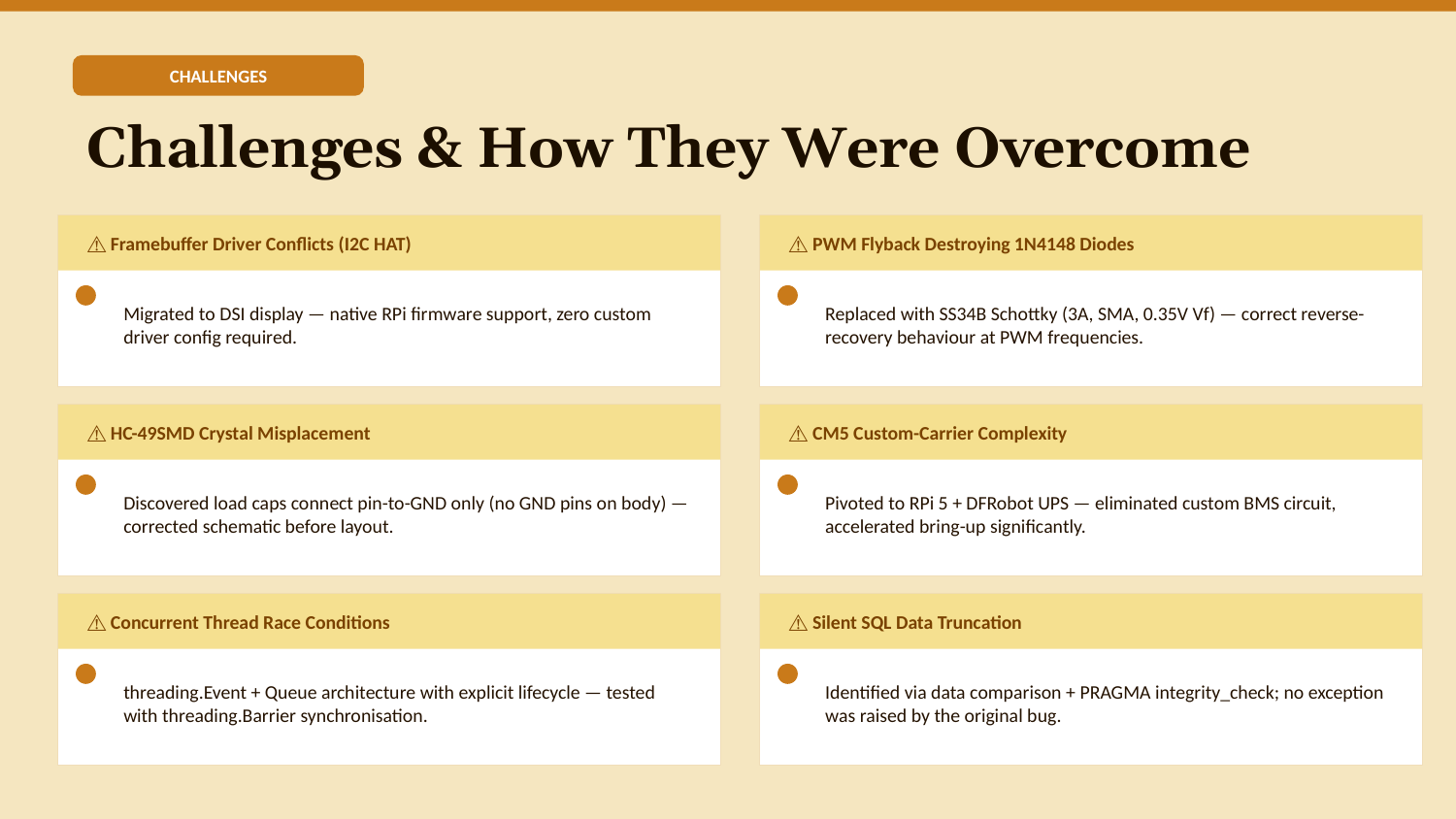

CHALLENGES
Challenges & How They Were Overcome

⚠ Framebuffer Driver Conflicts (I2C HAT)

⚠ PWM Flyback Destroying 1N4148 Diodes
Migrated to DSI display — native RPi firmware support, zero custom driver config required.
Replaced with SS34B Schottky (3A, SMA, 0.35V Vf) — correct reverse-recovery behaviour at PWM frequencies.

⚠ HC-49SMD Crystal Misplacement

⚠ CM5 Custom-Carrier Complexity
Discovered load caps connect pin-to-GND only (no GND pins on body) — corrected schematic before layout.
Pivoted to RPi 5 + DFRobot UPS — eliminated custom BMS circuit, accelerated bring-up significantly.

⚠ Concurrent Thread Race Conditions

⚠ Silent SQL Data Truncation
threading.Event + Queue architecture with explicit lifecycle — tested with threading.Barrier synchronisation.
Identified via data comparison + PRAGMA integrity_check; no exception was raised by the original bug.